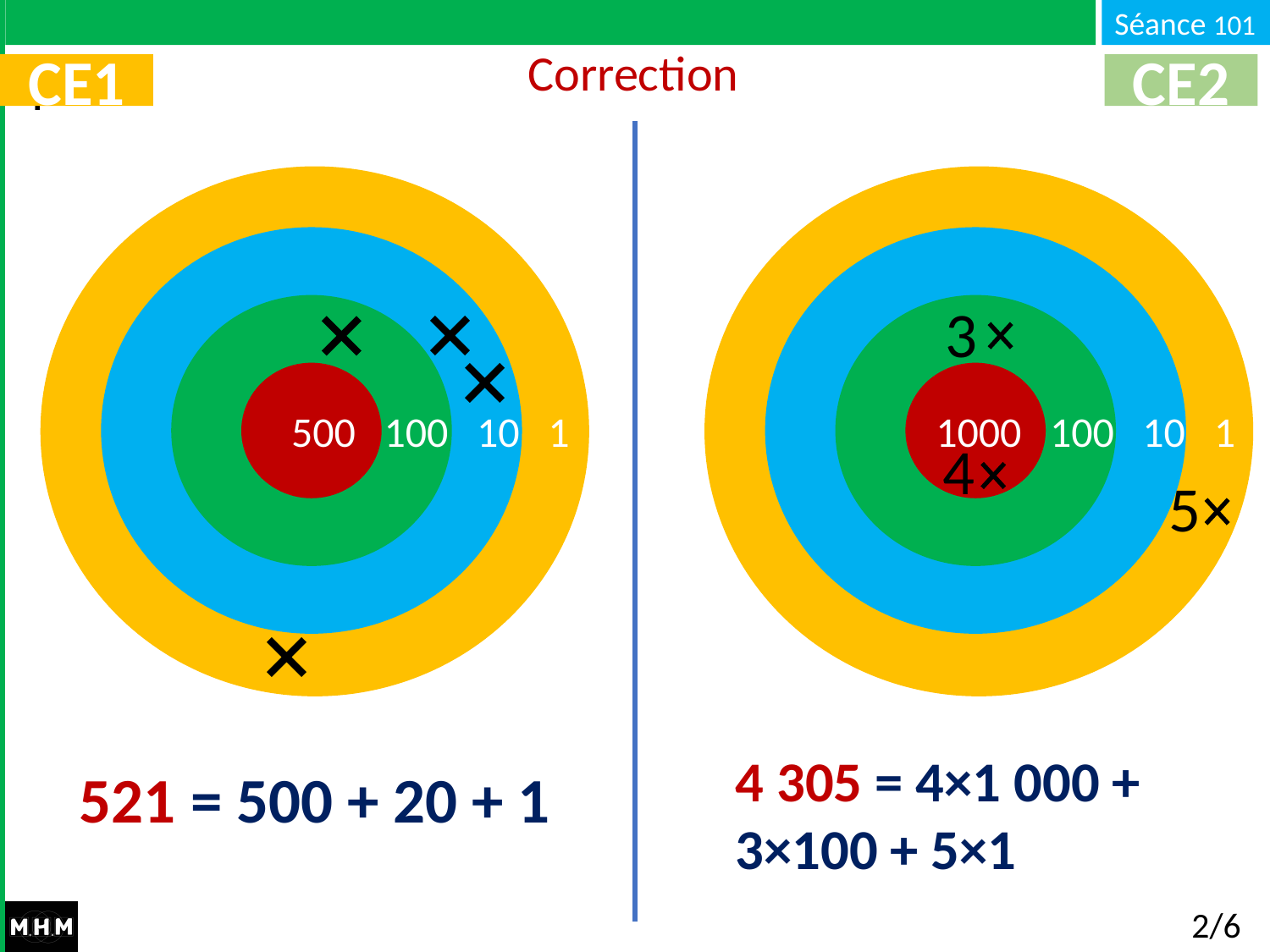

Correction
CE1
CE2

 500   100   10   1

 1000   100   10   1
3

4

5

 500   100   10   1

4 305 = 4×1 000 + 3×100 + 5×1
521 = 500 + 20 + 1
2/6